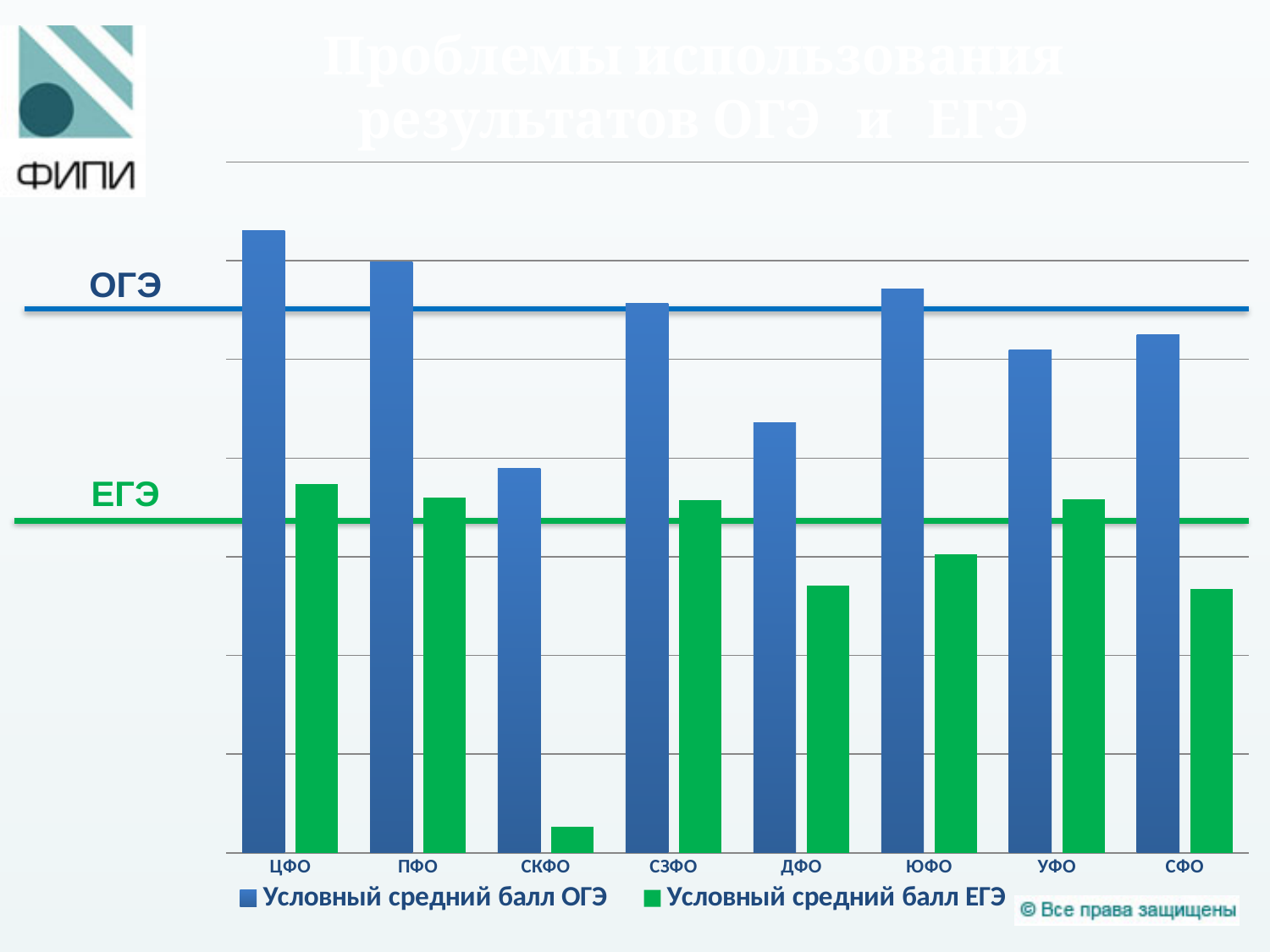

Проблемы использования результатов ОГЭ   и   ЕГЭ

### Chart

| Category | Условный средний балл ОГЭ | Условный средний балл ЕГЭ |
|---|---|---|
| ЦФО | 81.52 | 68.69 |
| ПФО | 79.94000000000003 | 68.0 |
| СКФО | 69.48 | 51.339999999999996 |
| СЗФО | 77.85 | 67.88 |
| ДФО | 71.81 | 63.55 |
| ЮФО | 78.56 | 65.13 |
| УФО | 75.46 | 67.9 |
| СФО | 76.25 | 63.379999999999995 |
ОГЭ

ЕГЭ